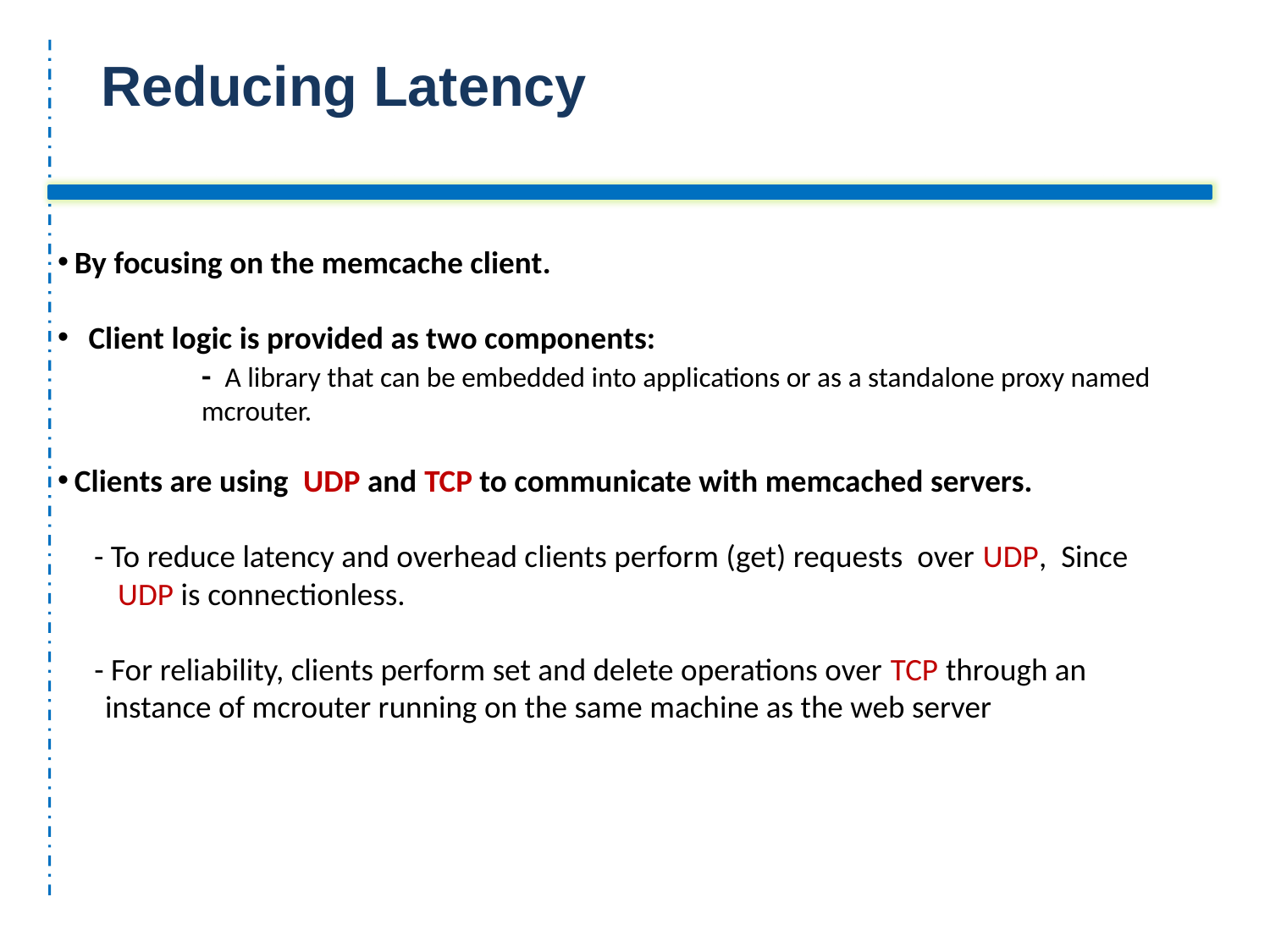

# Reducing Latency

 By focusing on the memcache client.

 Client logic is provided as two components:
	-  A library that can be embedded into applications or as a standalone proxy named mcrouter.

 Clients are using  UDP and TCP to communicate with memcached servers.

- To reduce latency and overhead clients perform (get) requests  over UDP,  Since UDP is connectionless.

- For reliability, clients perform set and delete operations over TCP through an instance of mcrouter running on the same machine as the web server